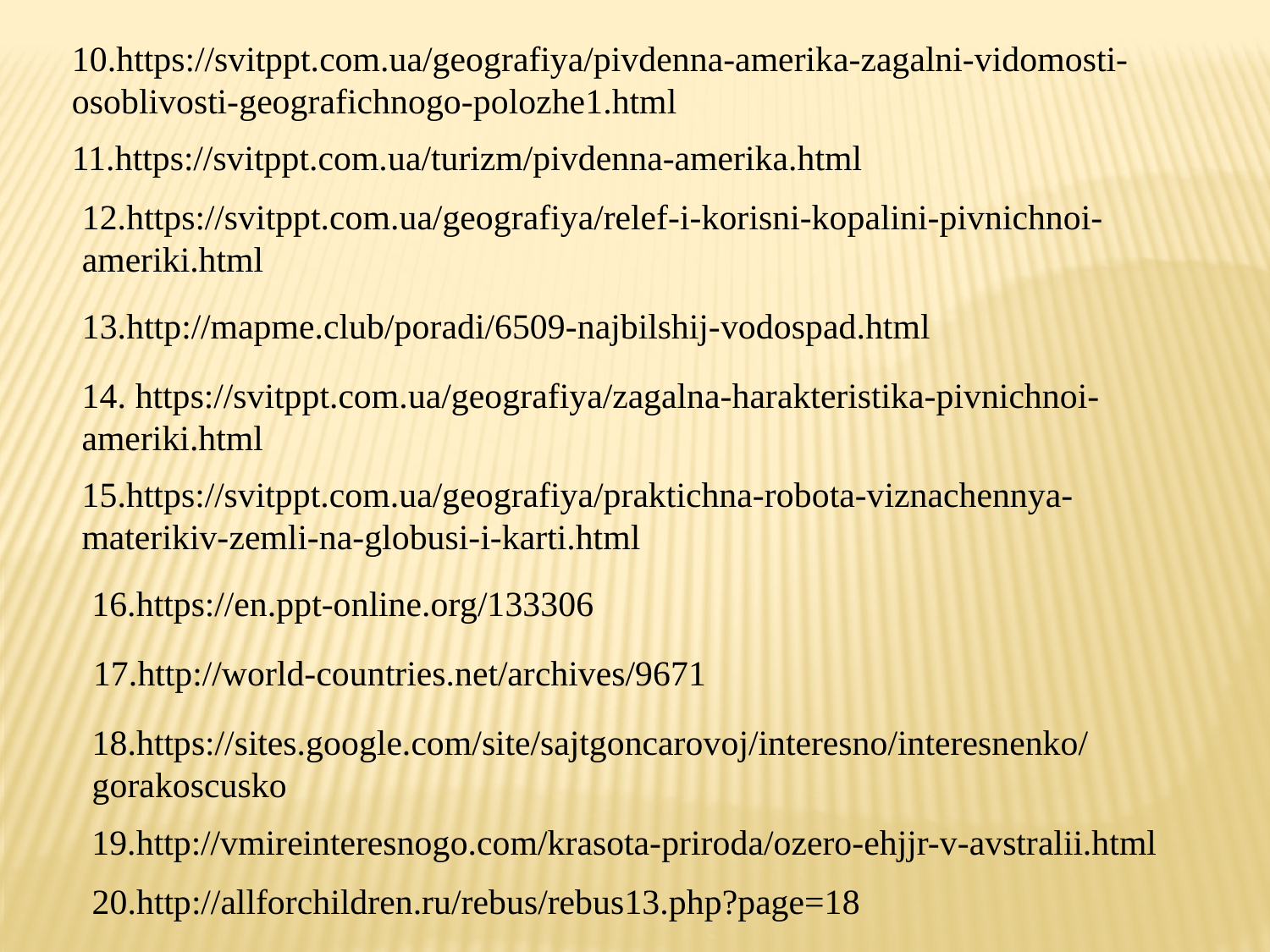

10.https://svitppt.com.ua/geografiya/pivdenna-amerika-zagalni-vidomosti-osoblivosti-geografichnogo-polozhe1.html
11.https://svitppt.com.ua/turizm/pivdenna-amerika.html
12.https://svitppt.com.ua/geografiya/relef-i-korisni-kopalini-pivnichnoi-ameriki.html
13.http://mapme.club/poradi/6509-najbilshij-vodospad.html
14. https://svitppt.com.ua/geografiya/zagalna-harakteristika-pivnichnoi-ameriki.html
15.https://svitppt.com.ua/geografiya/praktichna-robota-viznachennya-materikiv-zemli-na-globusi-i-karti.html
16.https://en.ppt-online.org/133306
17.http://world-countries.net/archives/9671
18.https://sites.google.com/site/sajtgoncarovoj/interesno/interesnenko/gorakoscusko
19.http://vmireinteresnogo.com/krasota-priroda/ozero-ehjjr-v-avstralii.html
20.http://allforchildren.ru/rebus/rebus13.php?page=18